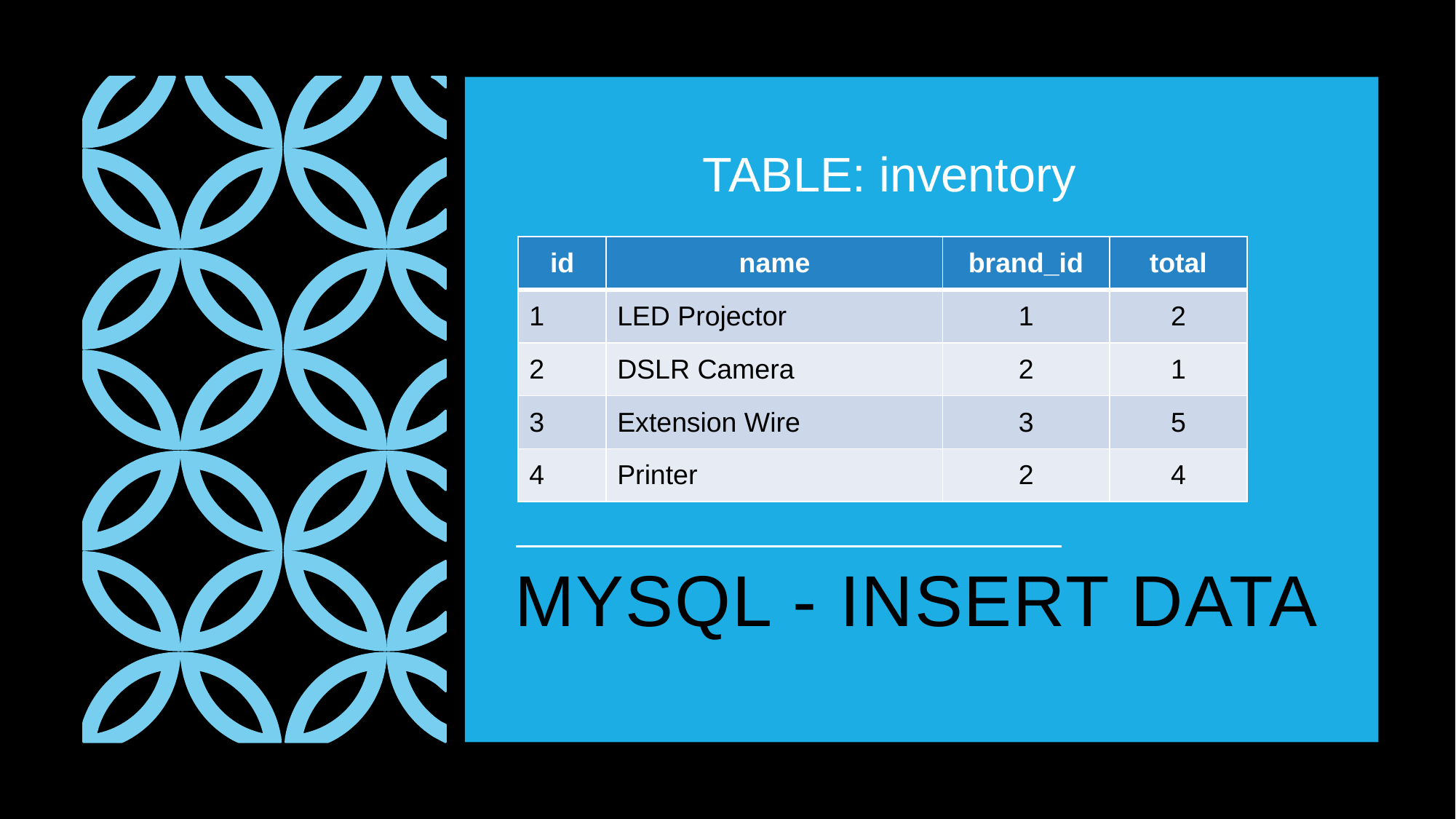

TABLE: inventory

| id | name | brand\_id | total |
| --- | --- | --- | --- |
| 1 | LED Projector | 1 | 2 |
| 2 | DSLR Camera | 2 | 1 |
| 3 | Extension Wire | 3 | 5 |
| 4 | Printer | 2 | 4 |
# MYSQL - INSERT DATA